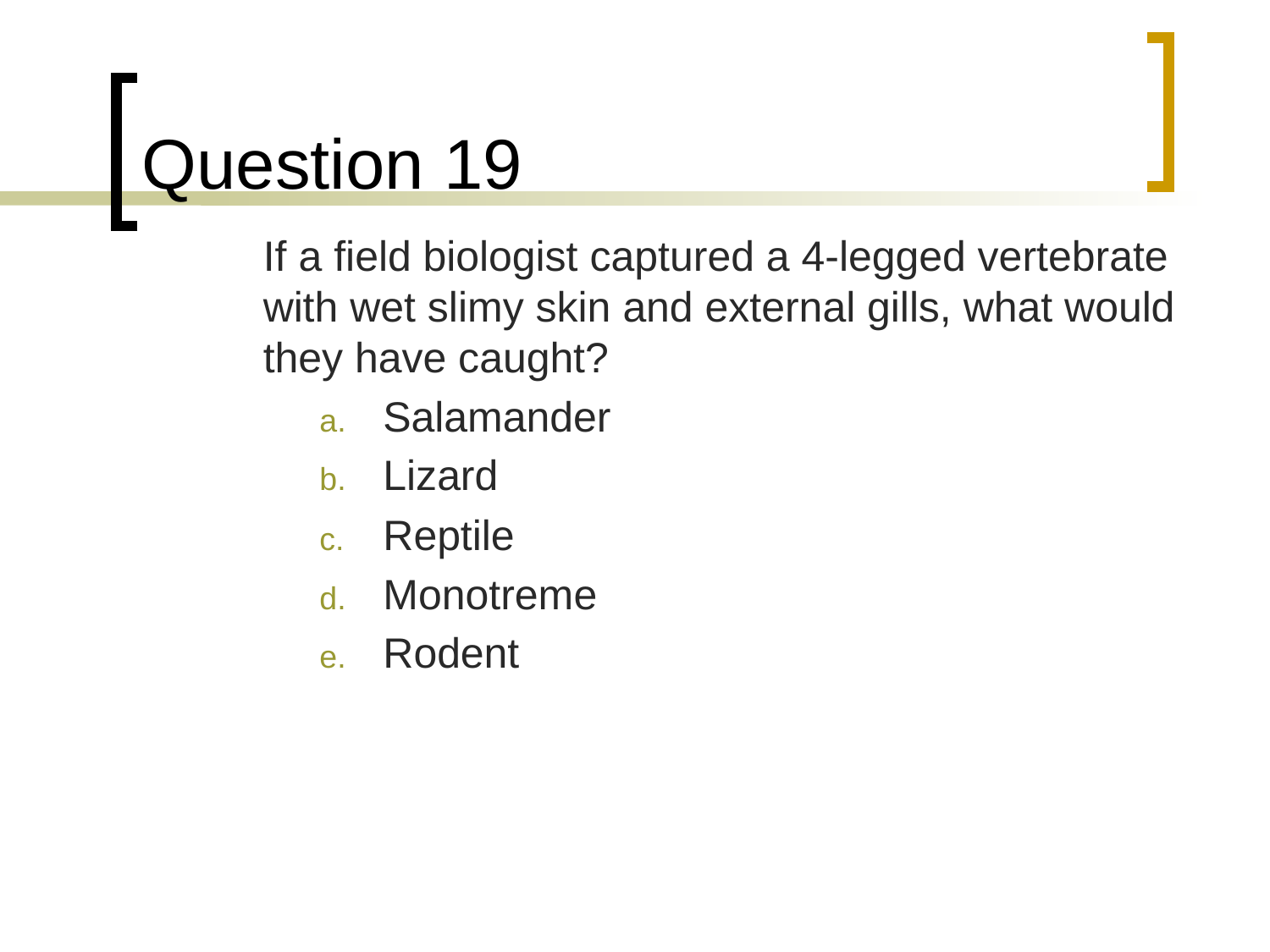

# Question 19
	If a field biologist captured a 4-legged vertebrate with wet slimy skin and external gills, what would they have caught?
Salamander
Lizard
Reptile
Monotreme
Rodent